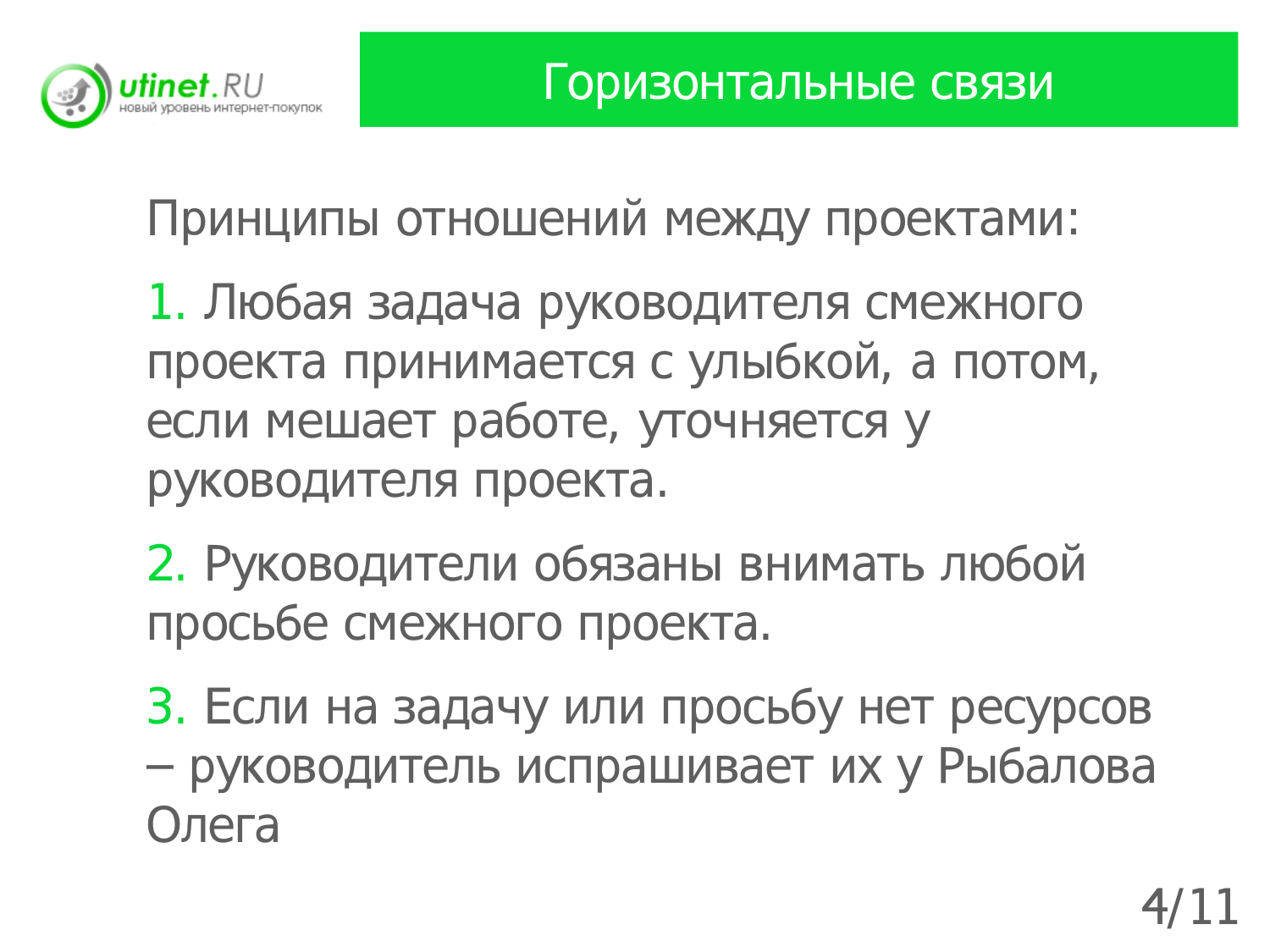

# Горизонтальные связи
Принципы отношений между проектами:
 Любая задача руководителя смежного проекта принимается с улыбкой, а потом, если мешает работе, уточняется у руководителя проекта.
 Руководители обязаны внимать любой просьбе смежного проекта.
 Если на задачу или просьбу нет ресурсов – руководитель испрашивает их у Рыбалова Олега
4/11